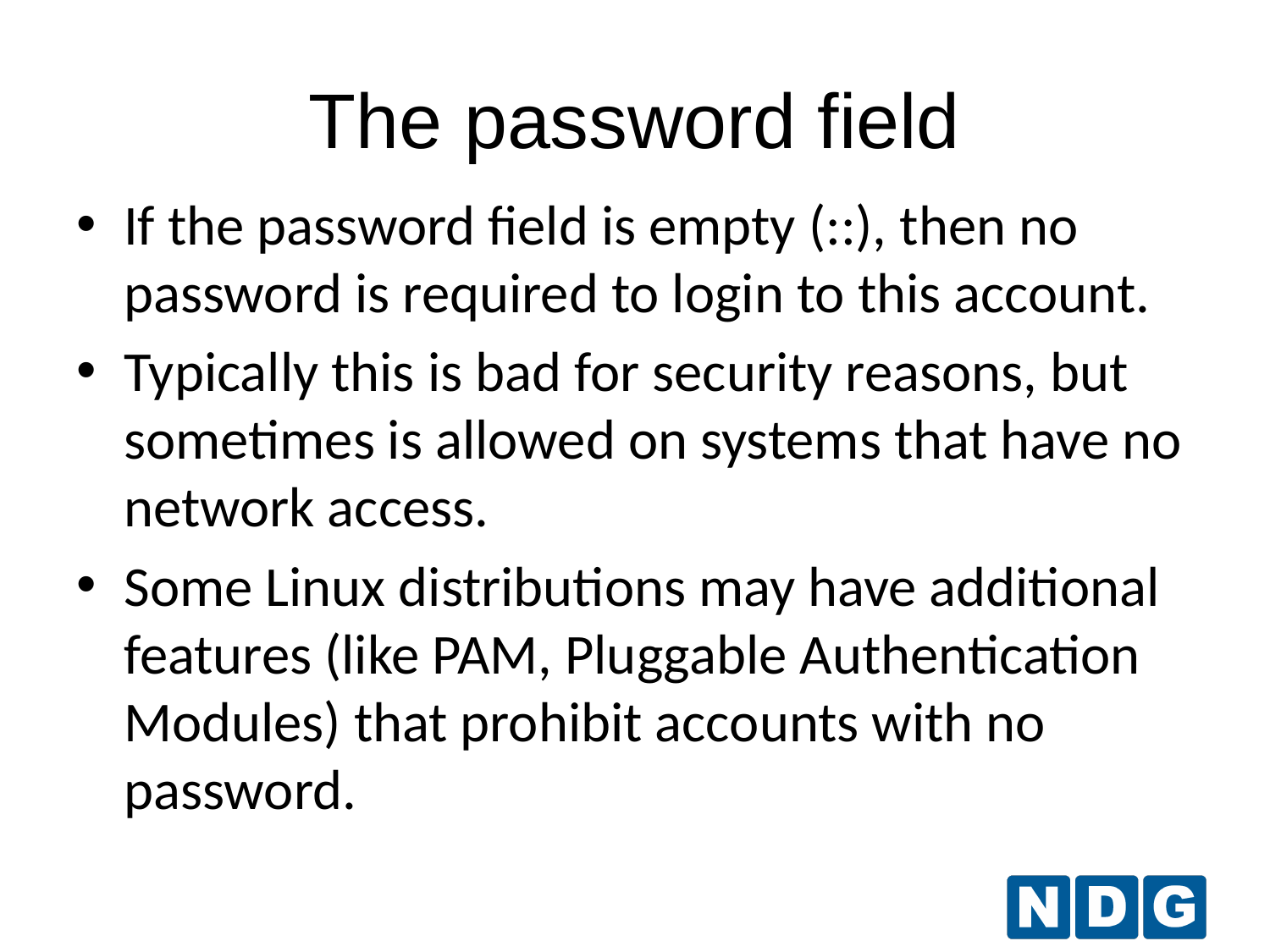

The password field
If the password field is empty (::), then no password is required to login to this account.
Typically this is bad for security reasons, but sometimes is allowed on systems that have no network access.
Some Linux distributions may have additional features (like PAM, Pluggable Authentication Modules) that prohibit accounts with no password.